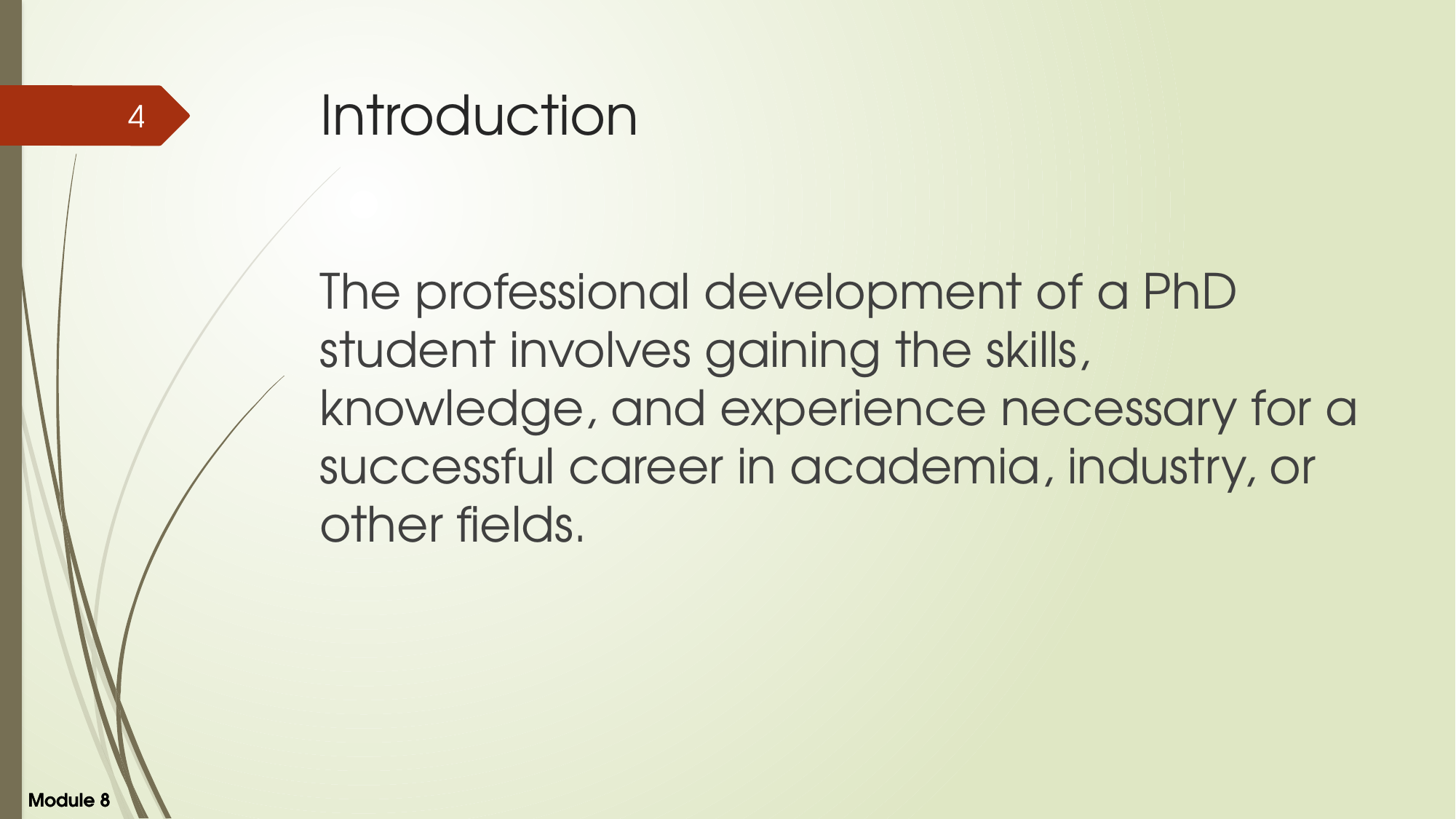

# Introduction
4
The professional development of a PhD student involves gaining the skills, knowledge, and experience necessary for a successful career in academia, industry, or other fields.